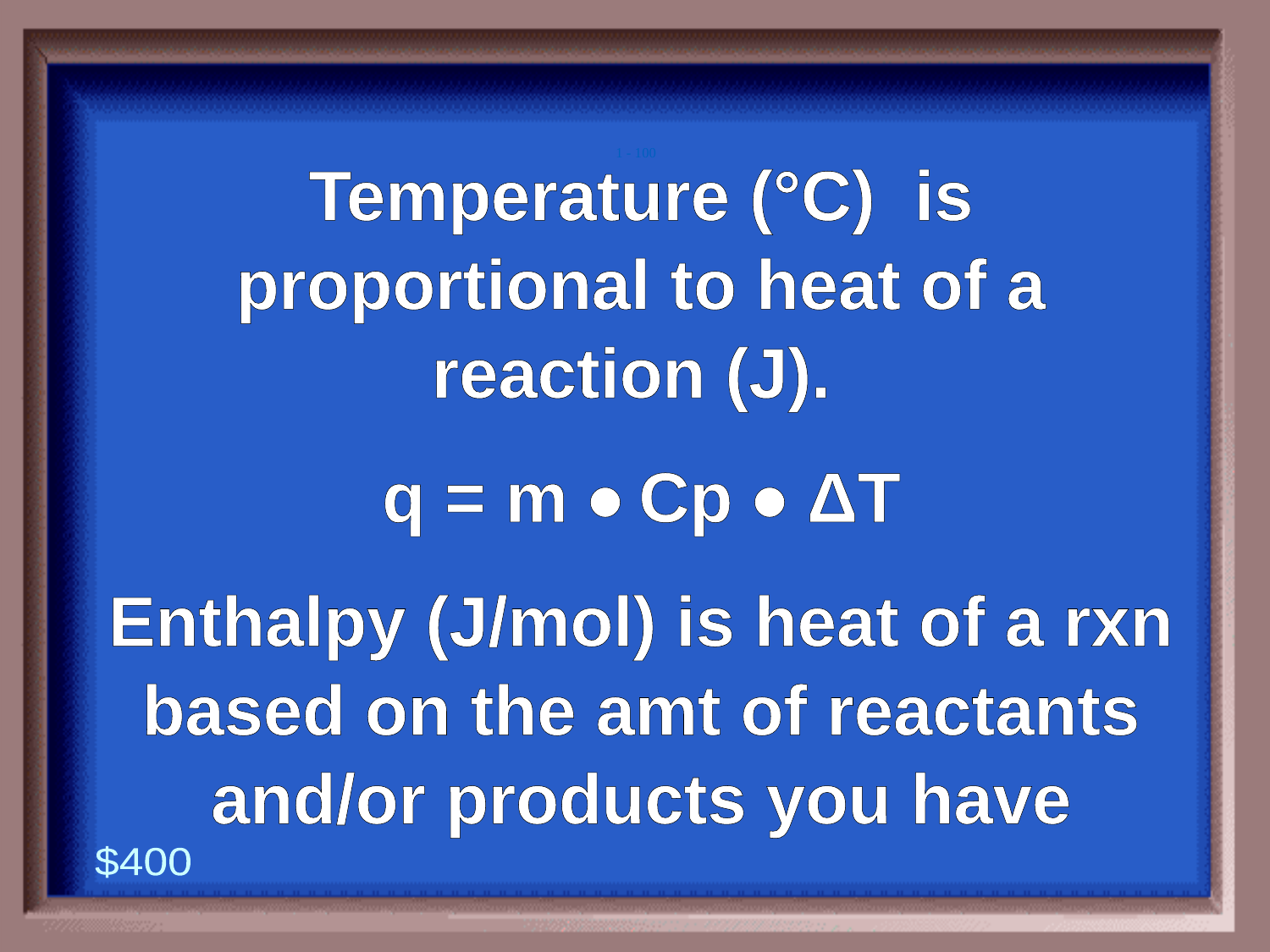

1 - 100
Temperature (°C)  is proportional to heat of a reaction (J).
q = m • Cp • ΔT
Enthalpy (J/mol) is heat of a rxn based on the amt of reactants and/or products you have

$400